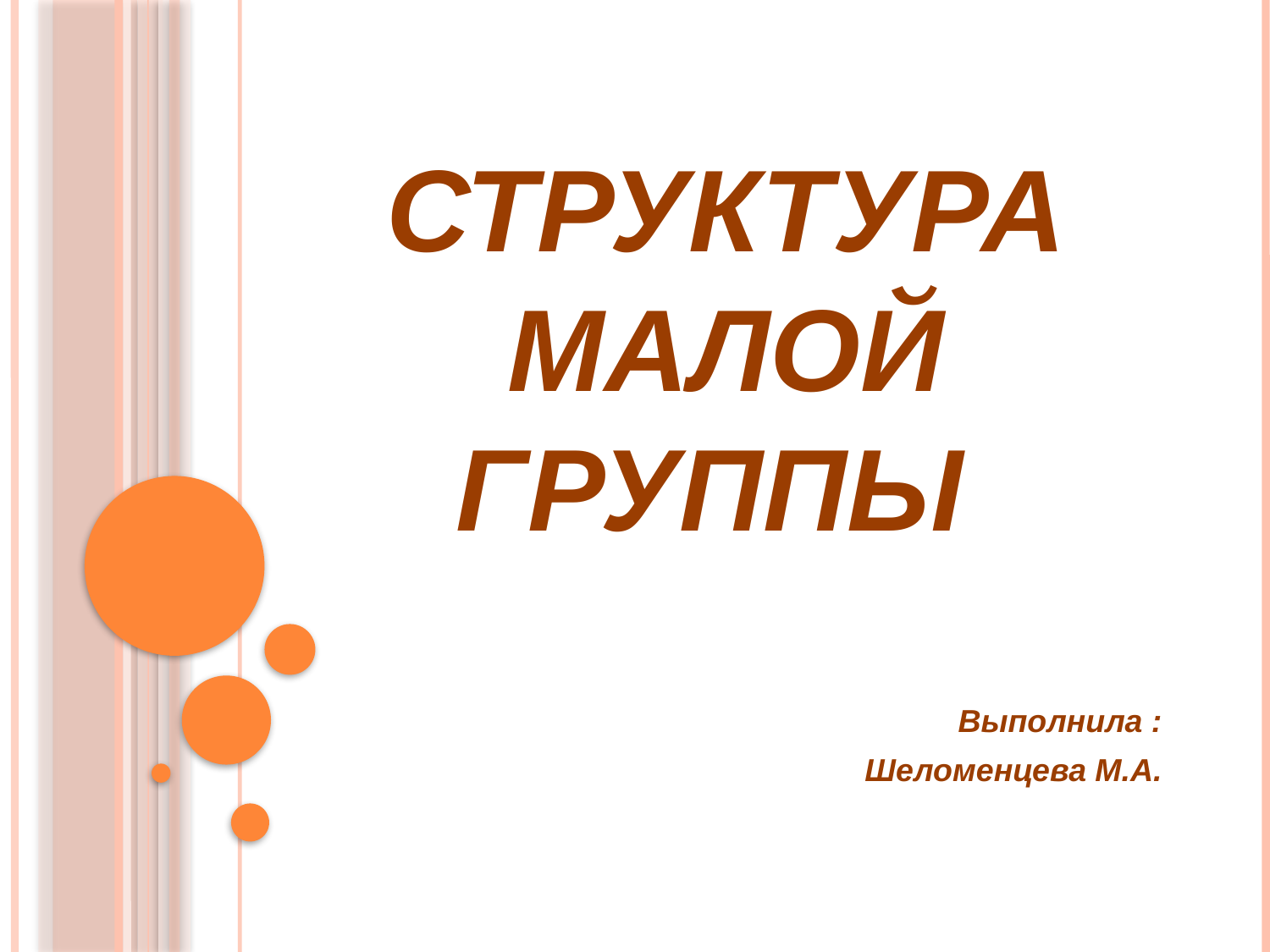

# Структура малой группы
Выполнила :
Шеломенцева М.А.